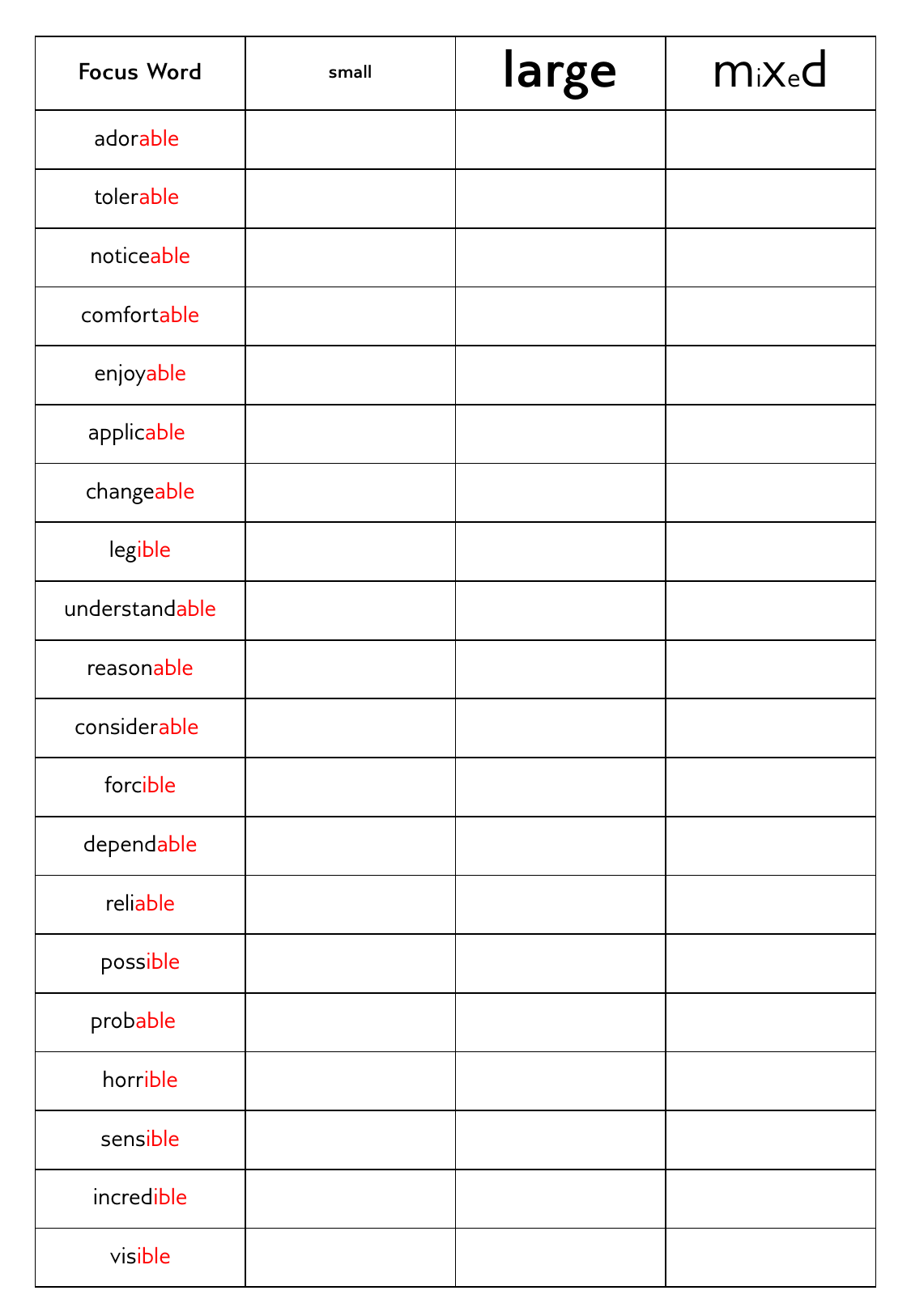

| Focus Word | small | large | mixed |
| --- | --- | --- | --- |
| adorable |  |  |  |
| tolerable |  |  |  |
| noticeable |  |  |  |
| comfortable |  |  |  |
| enjoyable |  |  |  |
| applicable |  |  |  |
| changeable |  |  |  |
| legible |  |  |  |
| understandable |  |  |  |
| reasonable |  |  |  |
| considerable |  |  |  |
| forcible |  |  |  |
| dependable |  |  |  |
| reliable |  |  |  |
| possible |  |  |  |
| probable |  |  |  |
| horrible |  |  |  |
| sensible |  |  |  |
| incredible |  |  |  |
| visible |  |  |  |